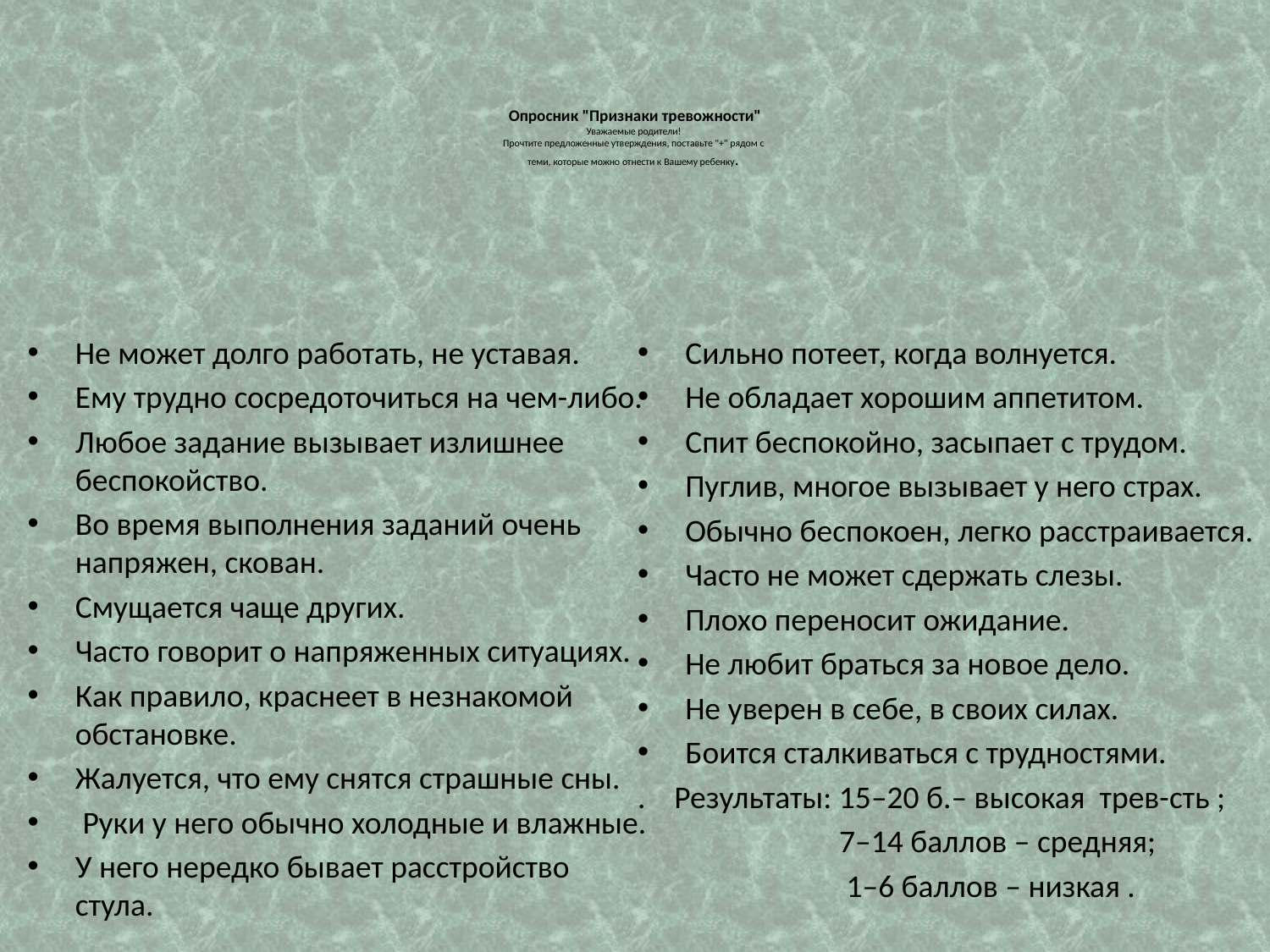

# Опросник "Признаки тревожности" Уважаемые родители! Прочтите предложенные утверждения, поставьте "+" рядом с теми, которые можно отнести к Вашему ребенку.
Сильно потеет, когда волнуется.
Не обладает хорошим аппетитом.
Спит беспокойно, засыпает с трудом.
Пуглив, многое вызывает у него страх.
Обычно беспокоен, легко расстраивается.
Часто не может сдержать слезы.
Плохо переносит ожидание.
Не любит браться за новое дело.
Не уверен в себе, в своих силах.
Боится сталкиваться с трудностями.
.    Результаты: 15–20 б.– высокая  трев-сть ;
                            7–14 баллов – средняя;
                             1–6 баллов – низкая .

Не может долго работать, не уставая.
Ему трудно сосредоточиться на чем-либо.
Любое задание вызывает излишнее беспокойство.
Во время выполнения заданий очень напряжен, скован.
Смущается чаще других.
Часто говорит о напряженных ситуациях.
Как правило, краснеет в незнакомой обстановке.
Жалуется, что ему снятся страшные сны.
 Руки у него обычно холодные и влажные.
У него нередко бывает расстройство стула.